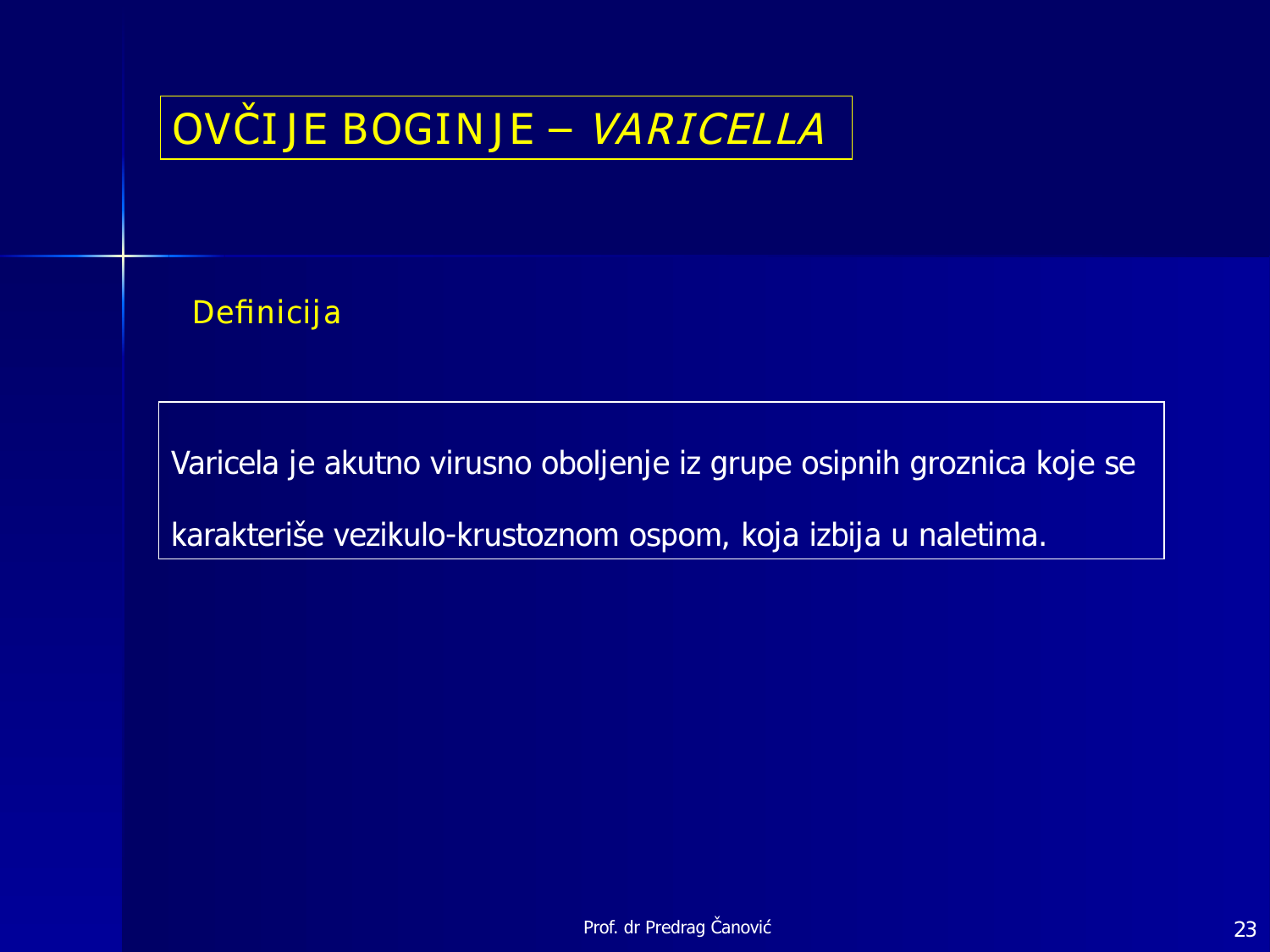

OVČIJE BOGINJE – VARICELLA
Definicija
Varicela je akutno virusno oboljenje iz grupe osipnih groznica koje se karakteriše vezikulo-krustoznom ospom, koja izbija u naletima.
Prof. dr Predrag Čanović
23